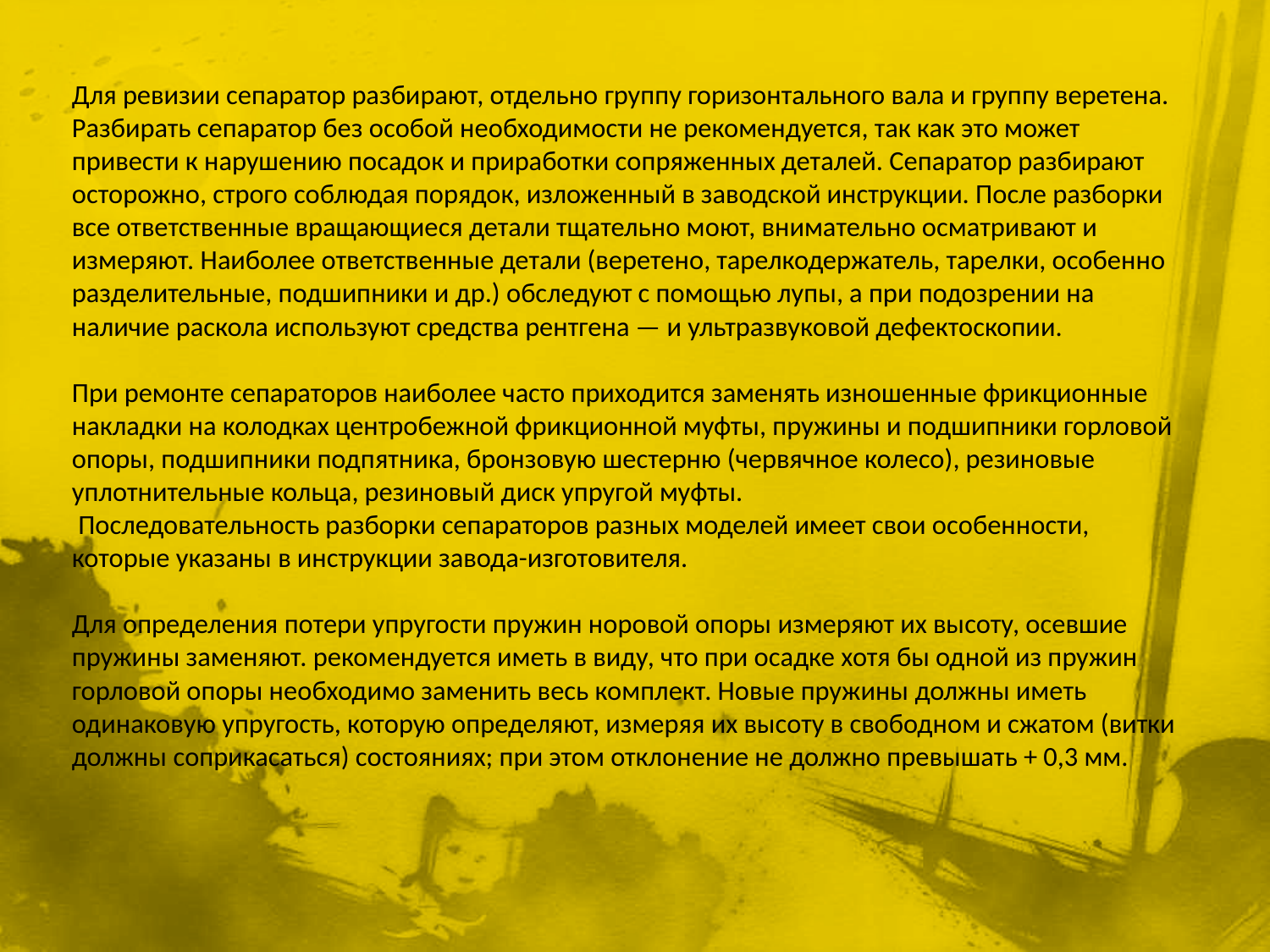

# Для ревизии сепаратор разбирают, отдельно группу горизонтального вала и группу веретена. Разбирать сепаратор без особой необходимости не рекомендуется, так как это может привести к нарушению посадок и приработки сопряженных деталей. Сепаратор разбирают осторожно, строго соблюдая порядок, изложенный в заводской инструкции. После разборки все ответственные вращающиеся детали тщательно моют, внимательно осматривают и измеряют. Наиболее ответственные детали (веретено, тарелкодержатель, тарелки, особенно разделительные, подшипники и др.) обследуют с помощью лупы, а при подозрении на наличие раскола используют средства рентгена — и ультразвуковой дефектоскопии. При ремонте сепараторов наиболее часто приходится заменять изношенные фрикционные накладки на колодках центробежной фрикционной муфты, пружины и подшипники горловой опоры, подшипники подпятника, бронзовую шестерню (червячное колесо), резиновые уплотнительные кольца, резиновый диск упругой муфты. Последовательность разборки сепараторов разных моделей имеет свои особенности, которые указаны в инструкции завода-изготовителя. Для определения потери упругости пружин норовой опоры измеряют их высоту, осевшие пружины заменяют. рекомендуется иметь в виду, что при осадке хотя бы одной из пружин горловой опоры необходимо заменить весь комплект. Новые пружины должны иметь одинаковую упругость, которую определяют, измеряя их высоту в свободном и сжатом (витки должны соприкасаться) состояниях; при этом отклонение не должно превышать + 0,3 мм.